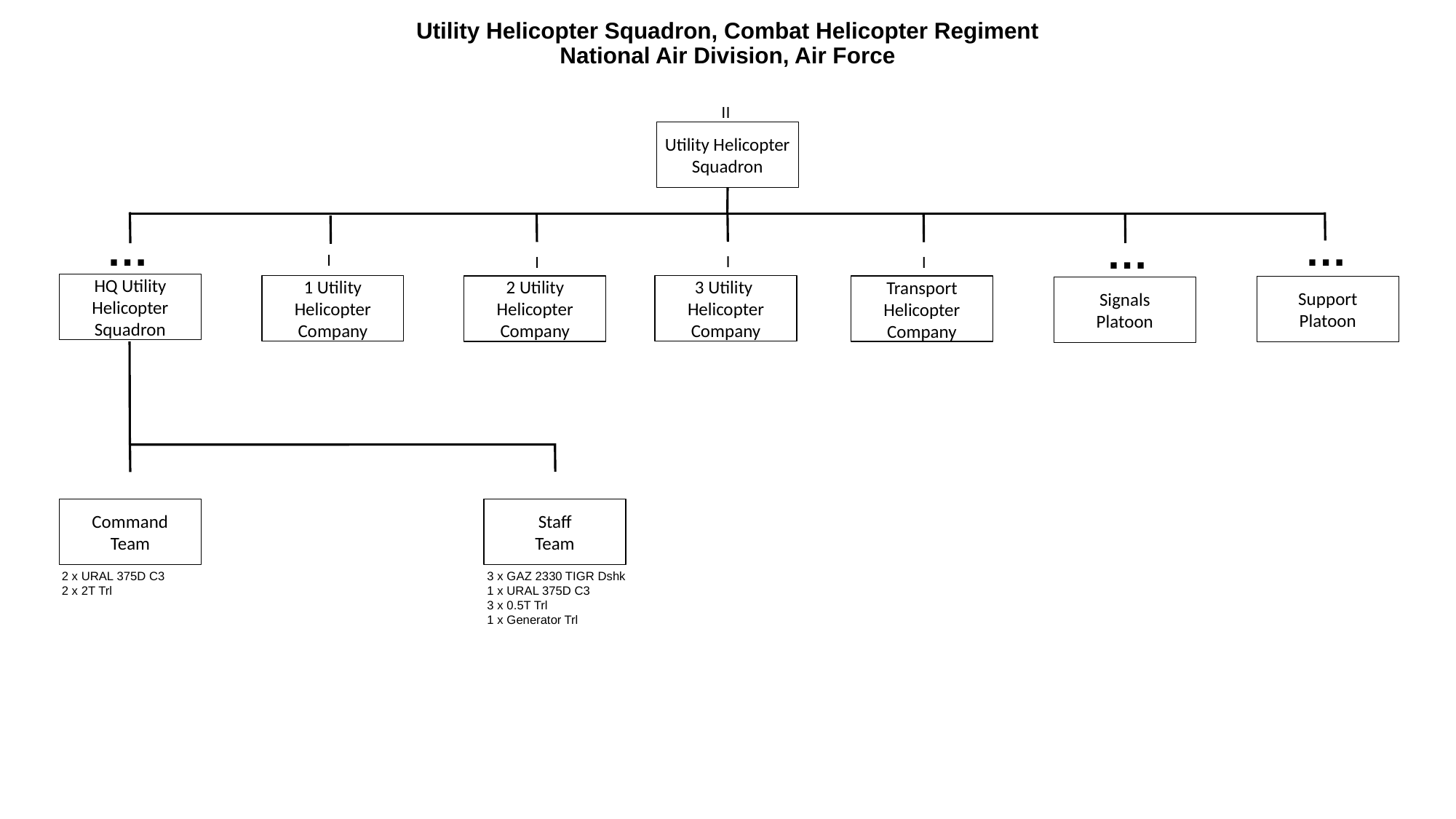

# Utility Helicopter Squadron, Combat Helicopter Regiment National Air Division, Air Force
II
Utility Helicopter Squadron
…
…
…
I
I
I
I
HQ Utility Helicopter Squadron
1 Utility
Helicopter Company
3 Utility
Helicopter Company
2 Utility
Helicopter Company
Transport Helicopter Company
Support
Platoon
Signals
Platoon
Command
Team
Staff
Team
2 x URAL 375D C3
2 x 2T Trl
3 x GAZ 2330 TIGR Dshk
1 x URAL 375D C3
3 x 0.5T Trl
1 x Generator Trl